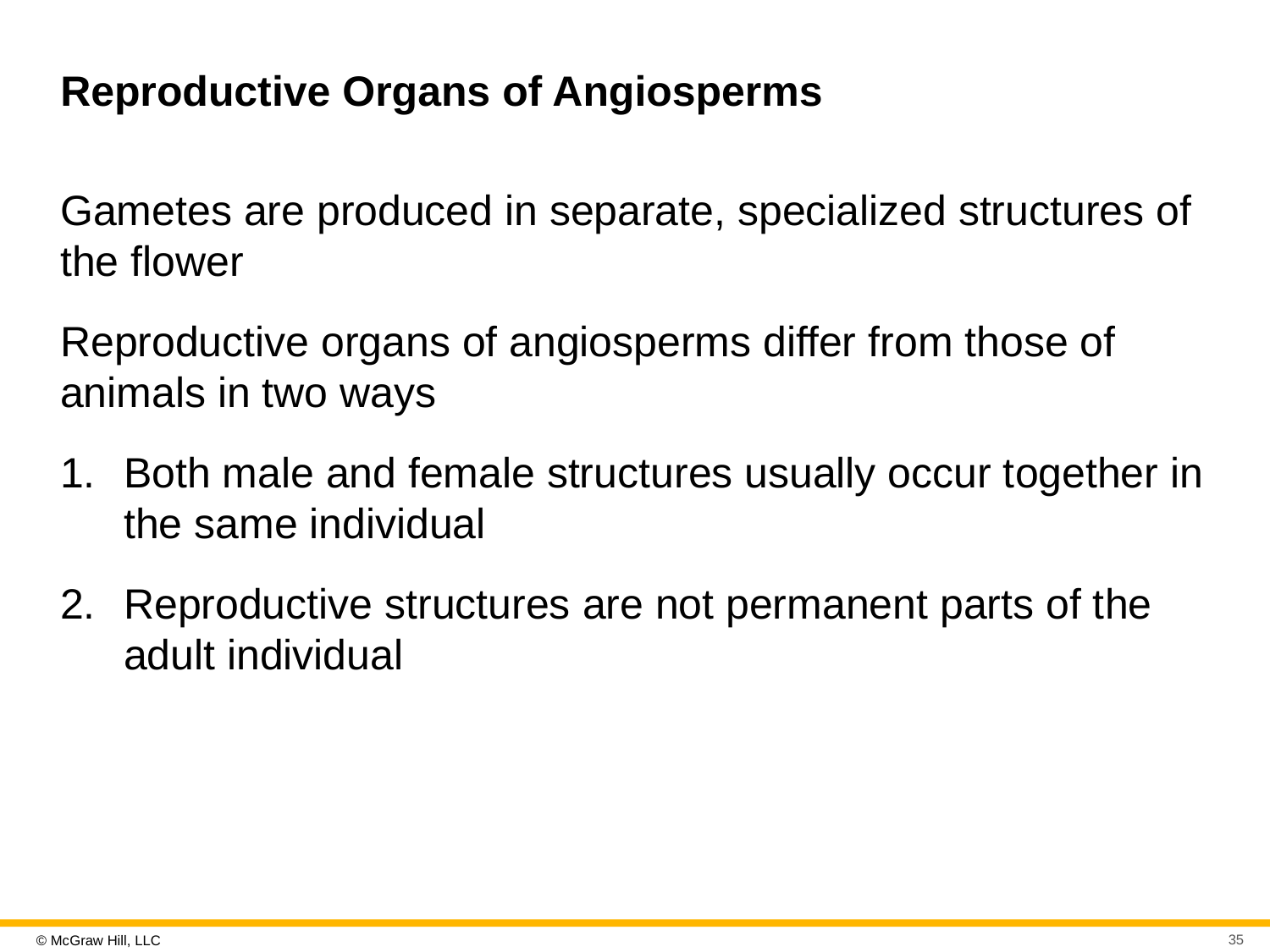

# Reproductive Organs of Angiosperms
Gametes are produced in separate, specialized structures of the flower
Reproductive organs of angiosperms differ from those of animals in two ways
Both male and female structures usually occur together in the same individual
Reproductive structures are not permanent parts of the adult individual
35